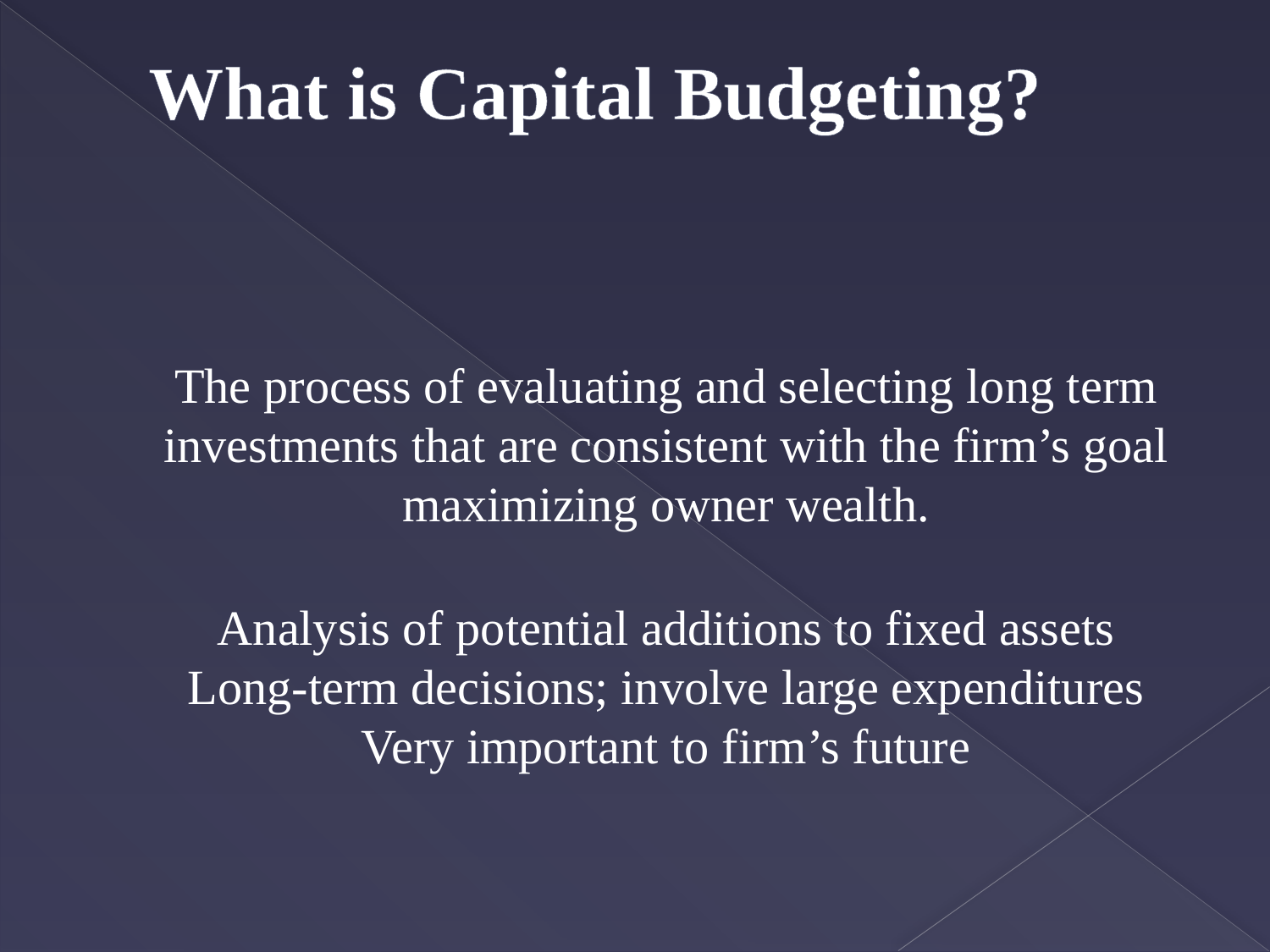

# What is Capital Budgeting?

	The process of evaluating and selecting long term investments that are consistent with the firm’s goal maximizing owner wealth.
	Analysis of potential additions to fixed assets
Long-term decisions; involve large expenditures
Very important to firm’s future